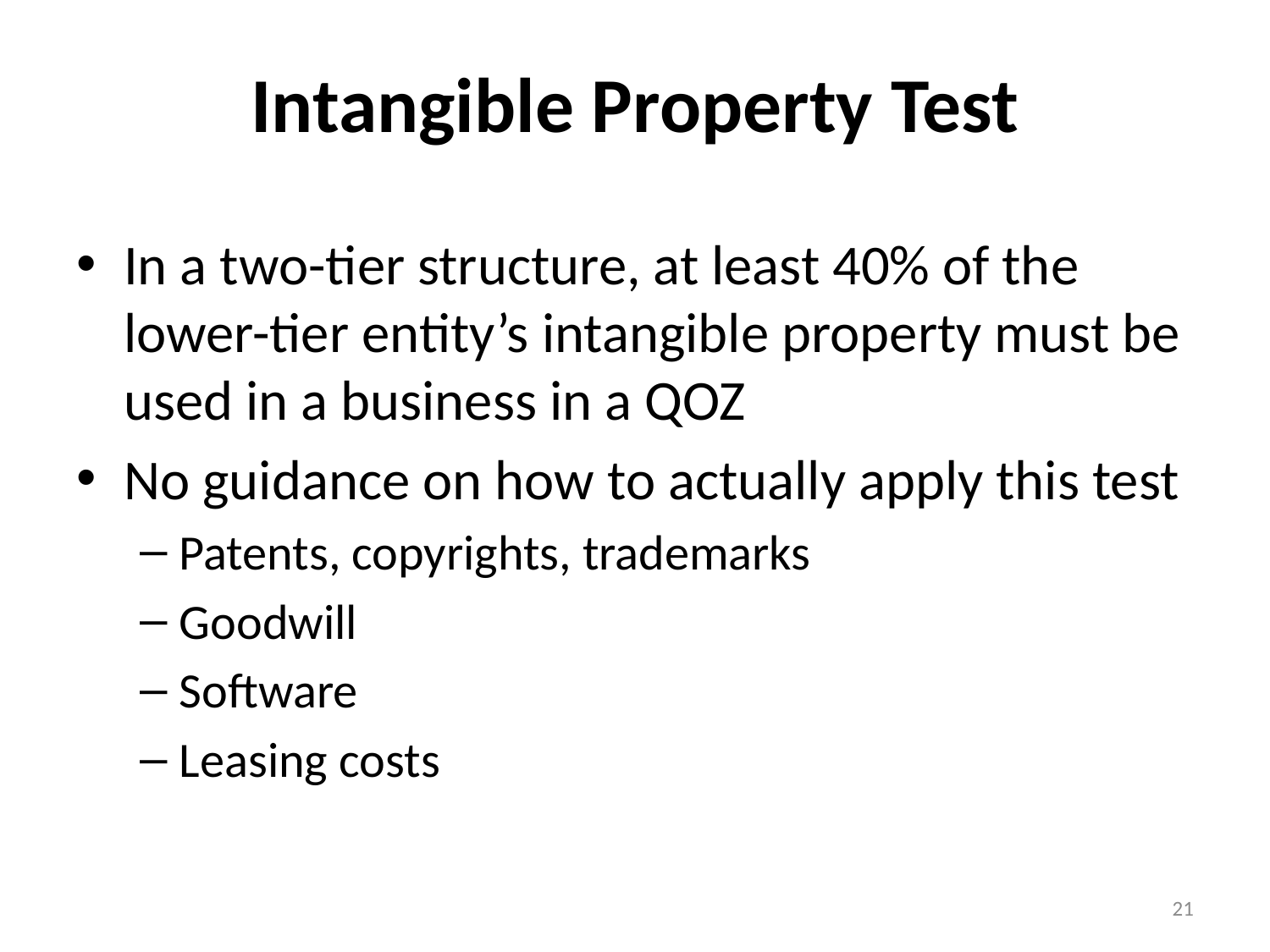

# Intangible Property Test
In a two-tier structure, at least 40% of the lower-tier entity’s intangible property must be used in a business in a QOZ
No guidance on how to actually apply this test
Patents, copyrights, trademarks
Goodwill
Software
Leasing costs

21